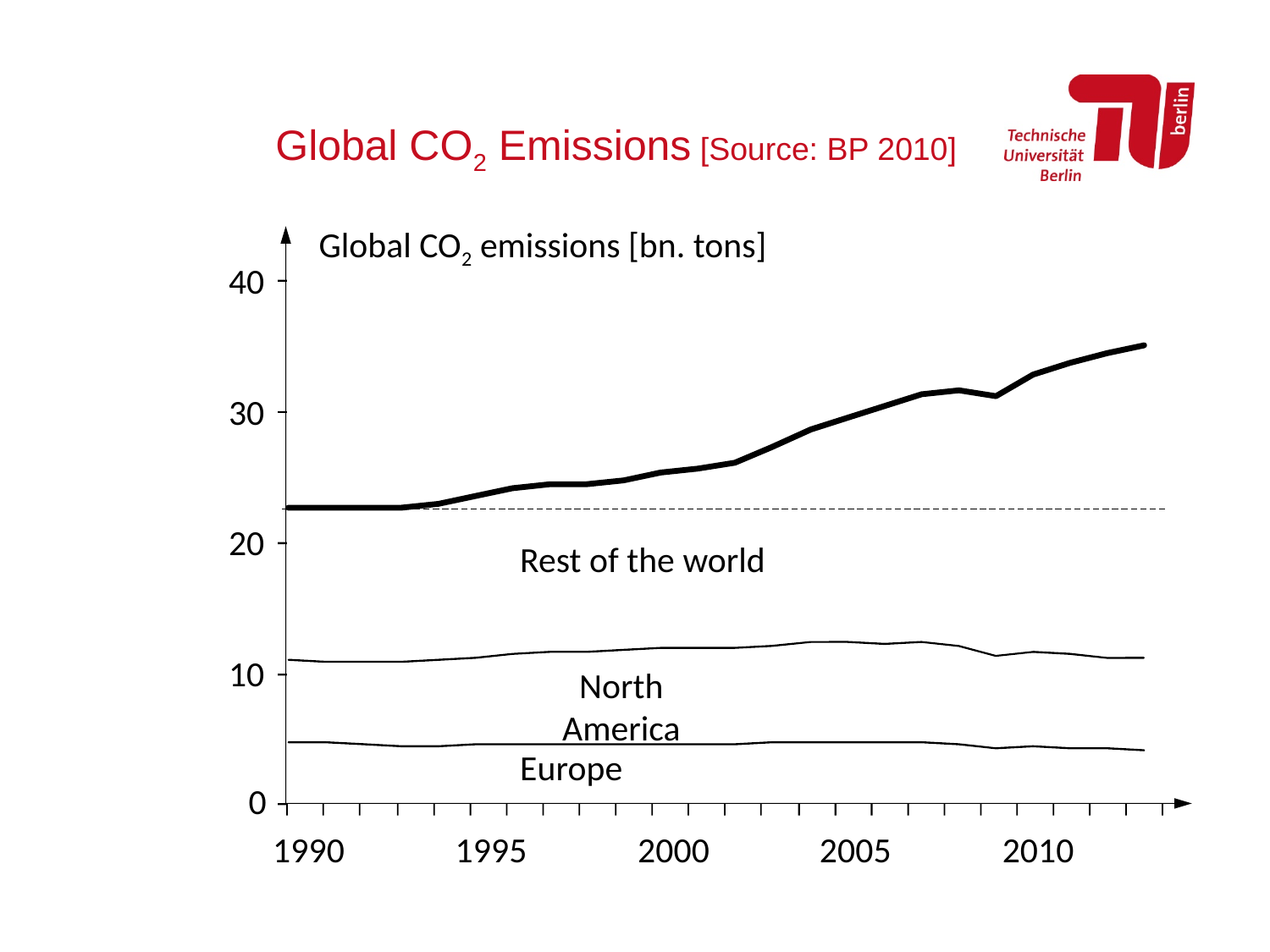

# Global CO2 Emissions [Source: BP 2010]
Global CO2 emissions [bn. tons]

40

30
20
Rest of the world
10
North America
Europe
0

1990
1995
2000
2005
2010